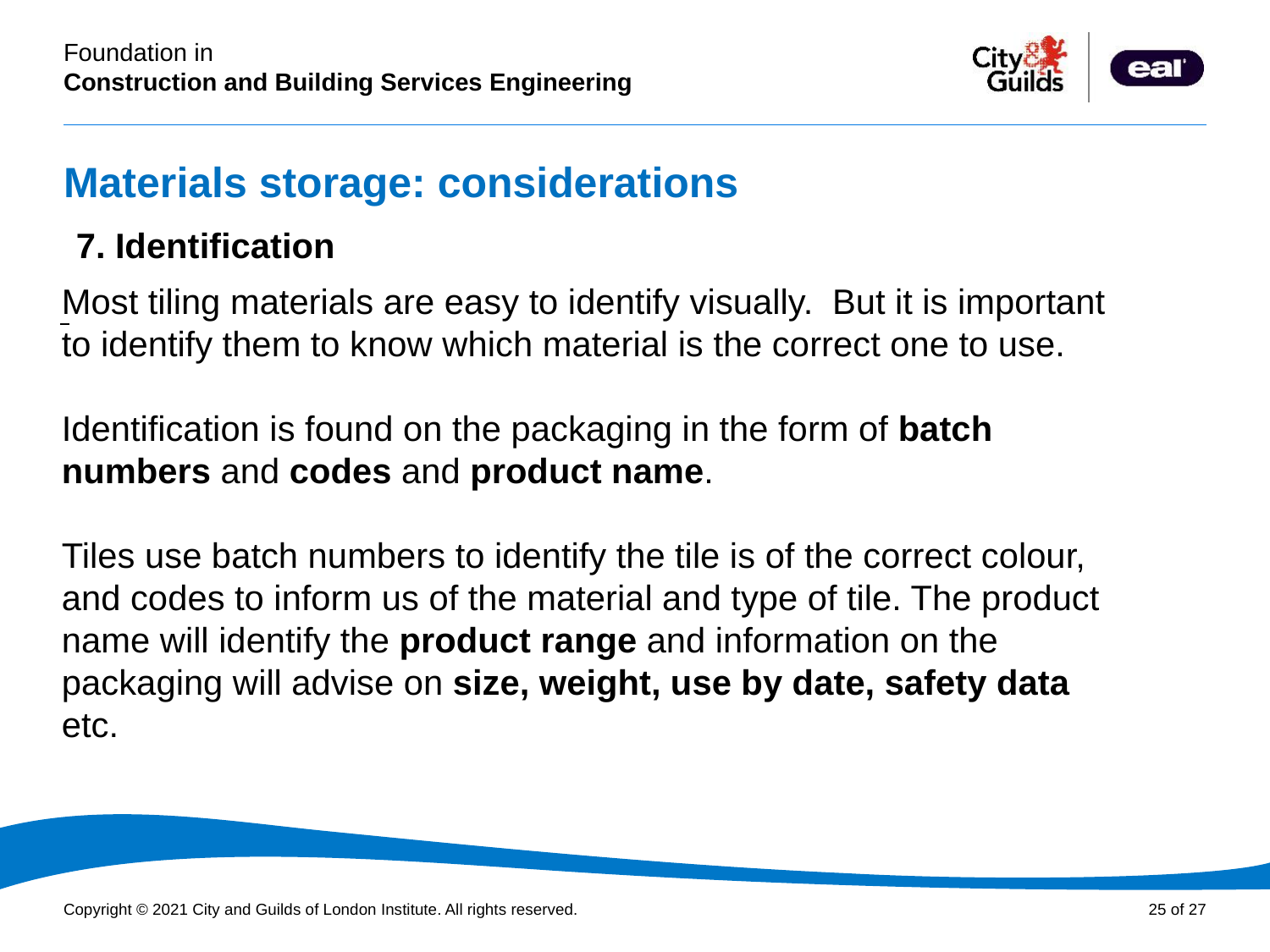

# Materials storage: considerations

PowerPoint presentation
7. Identification
Most tiling materials are easy to identify visually.  But it is important to identify them to know which material is the correct one to use.

Identification is found on the packaging in the form of batch numbers and codes and product name.

Tiles use batch numbers to identify the tile is of the correct colour, and codes to inform us of the material and type of tile. The product name will identify the product range and information on the packaging will advise on size, weight, use by date, safety data etc.